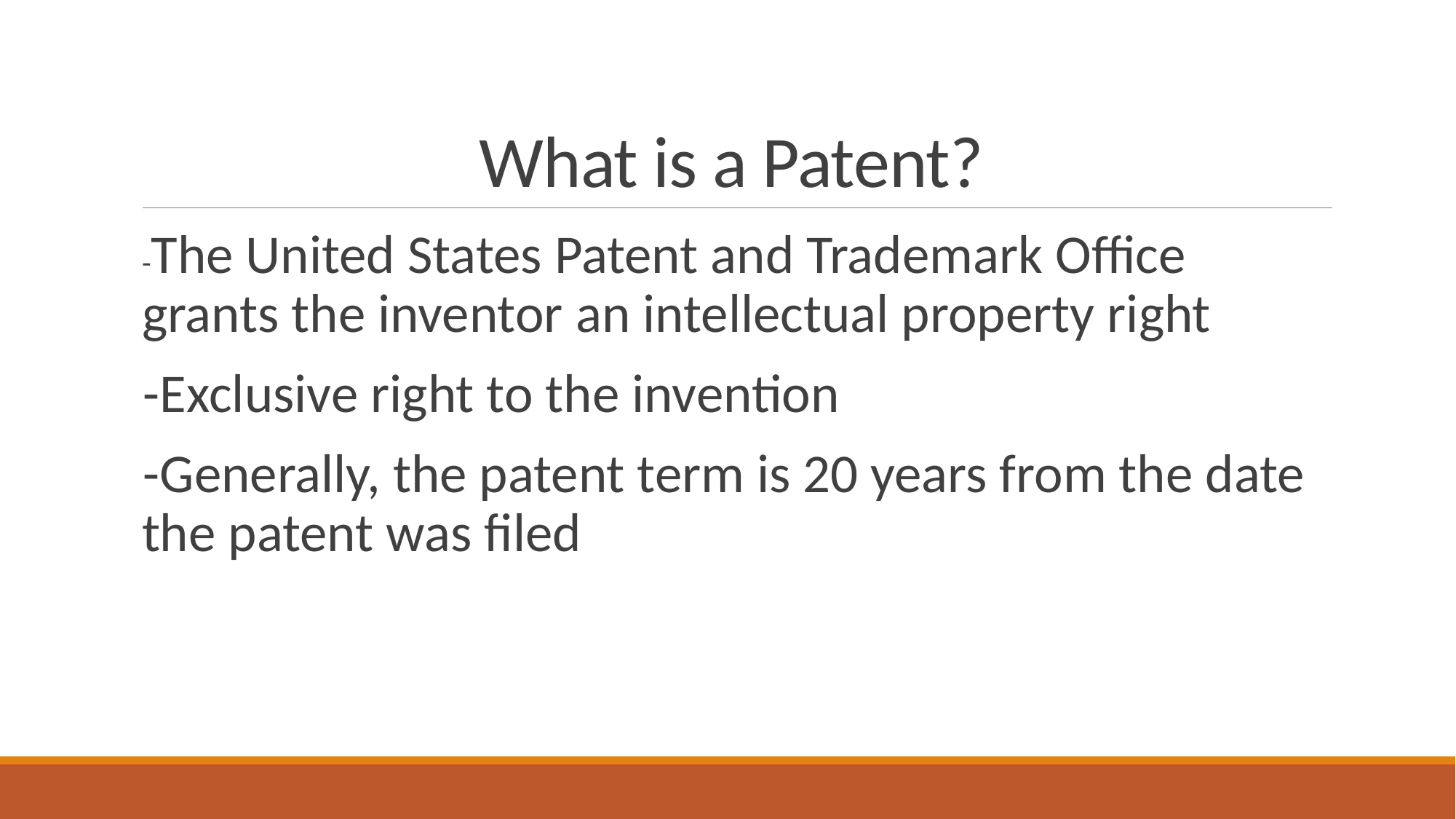

# What is a Patent?
-The United States Patent and Trademark Office grants the inventor an intellectual property right
-Exclusive right to the invention
-Generally, the patent term is 20 years from the date the patent was filed